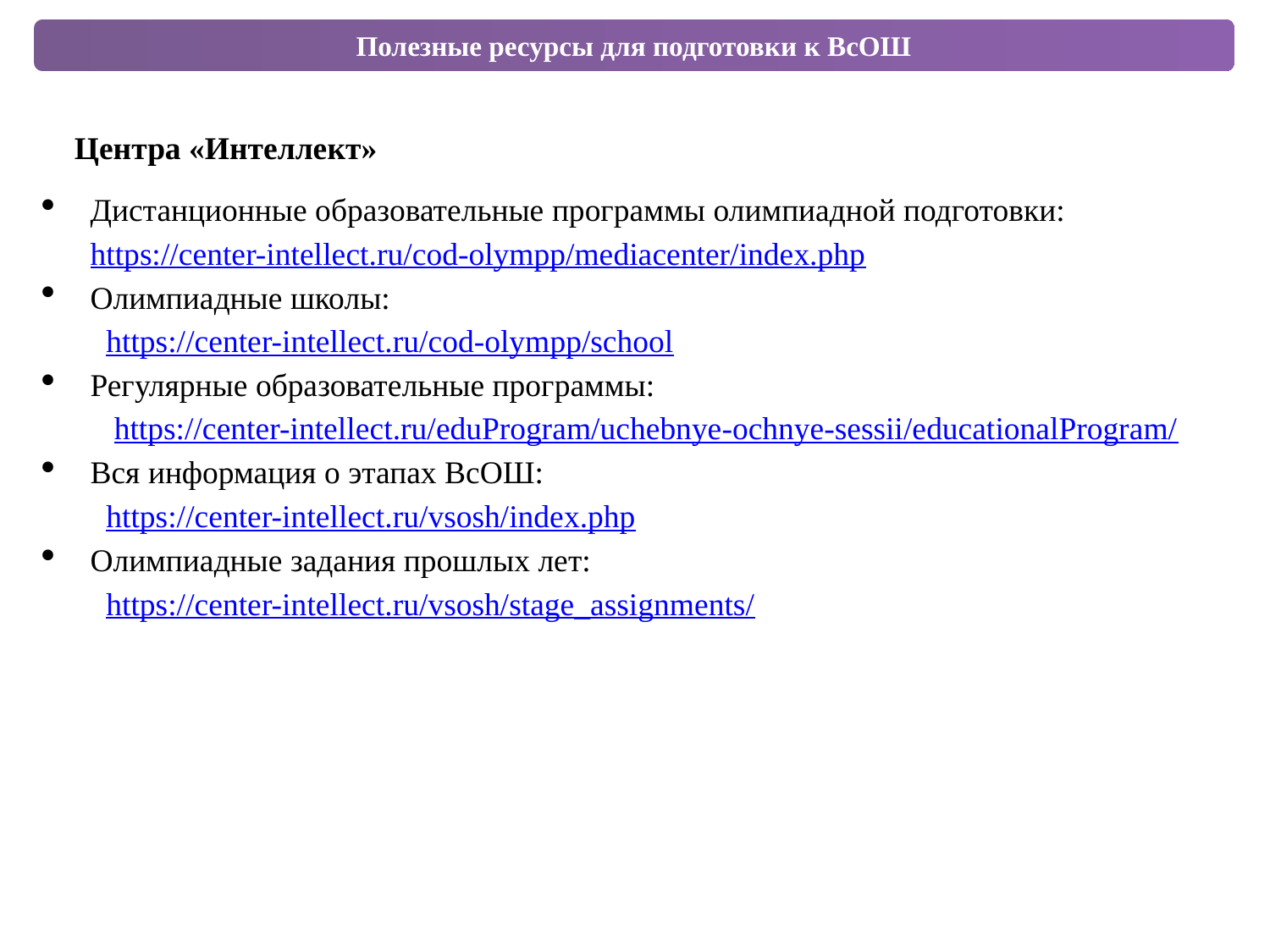

Полезные ресурсы для подготовки к ВсОШ
Центра «Интеллект»
Дистанционные образовательные программы олимпиадной подготовки: https://center-intellect.ru/cod-olympp/mediacenter/index.php
Олимпиадные школы:
https://center-intellect.ru/cod-olympp/school
Регулярные образовательные программы:
 https://center-intellect.ru/eduProgram/uchebnye-ochnye-sessii/educationalProgram/
Вся информация о этапах ВсОШ:
https://center-intellect.ru/vsosh/index.php
Олимпиадные задания прошлых лет:
https://center-intellect.ru/vsosh/stage_assignments/